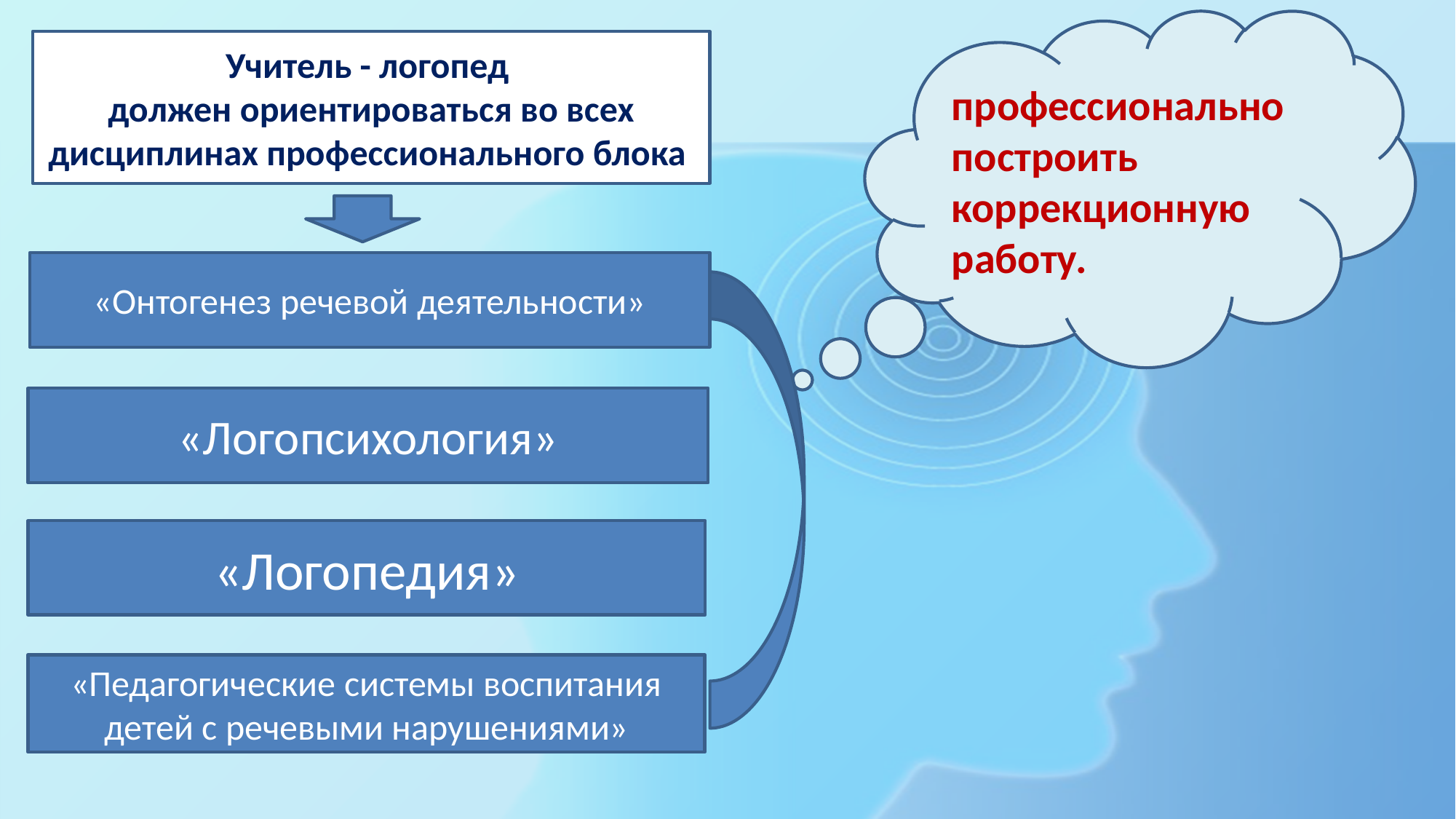

профессионально построить коррекционную работу.
Учитель - логопед
должен ориентироваться во всех дисциплинах профессионального блока

«Онтогенез речевой деятельности»

«Логопсихология»
«Логопедия»
«Педагогические системы воспитания детей с речевыми нарушениями»